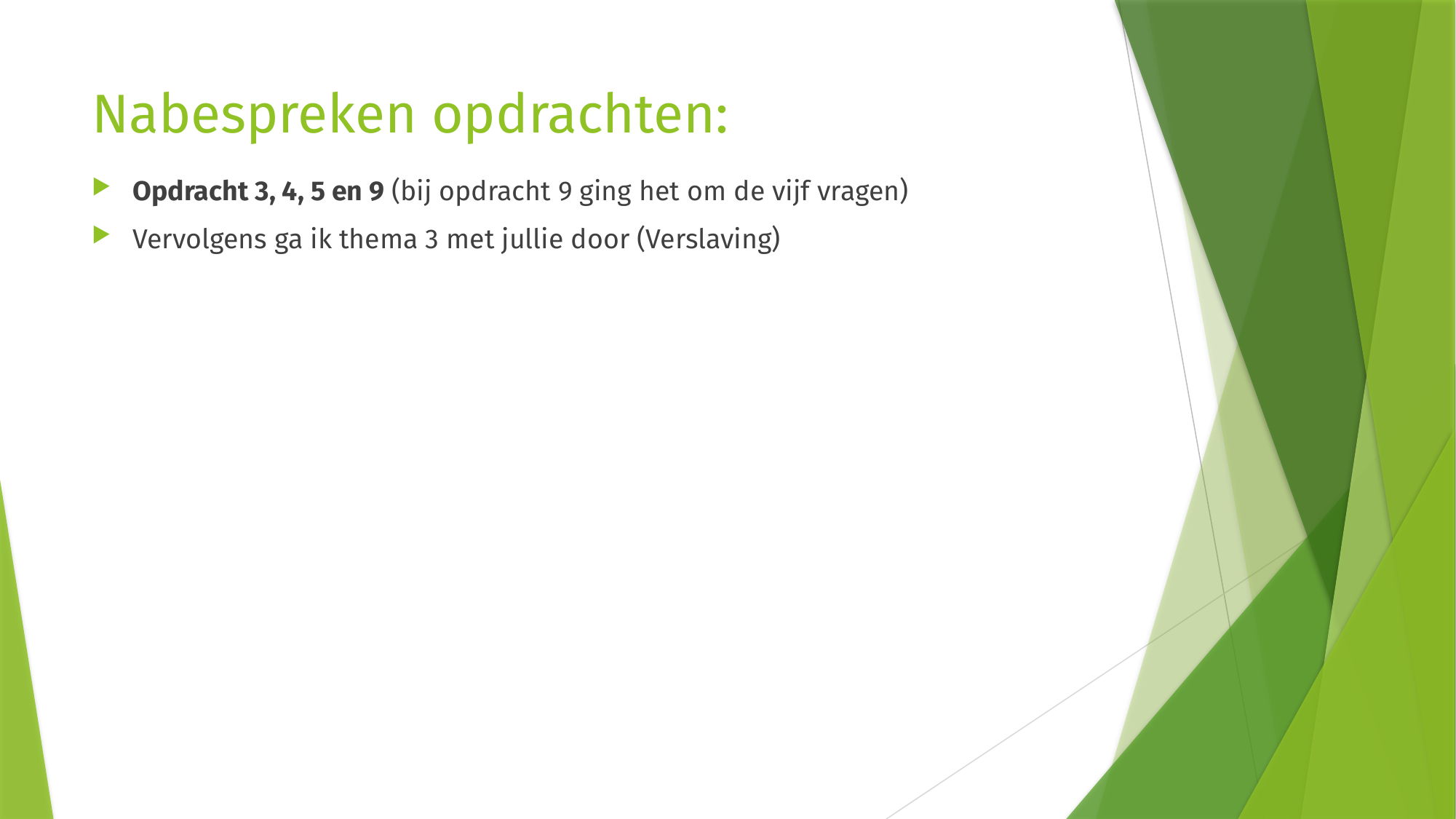

# Nabespreken opdrachten:
Opdracht 3, 4, 5 en 9 (bij opdracht 9 ging het om de vijf vragen)
Vervolgens ga ik thema 3 met jullie door (Verslaving)